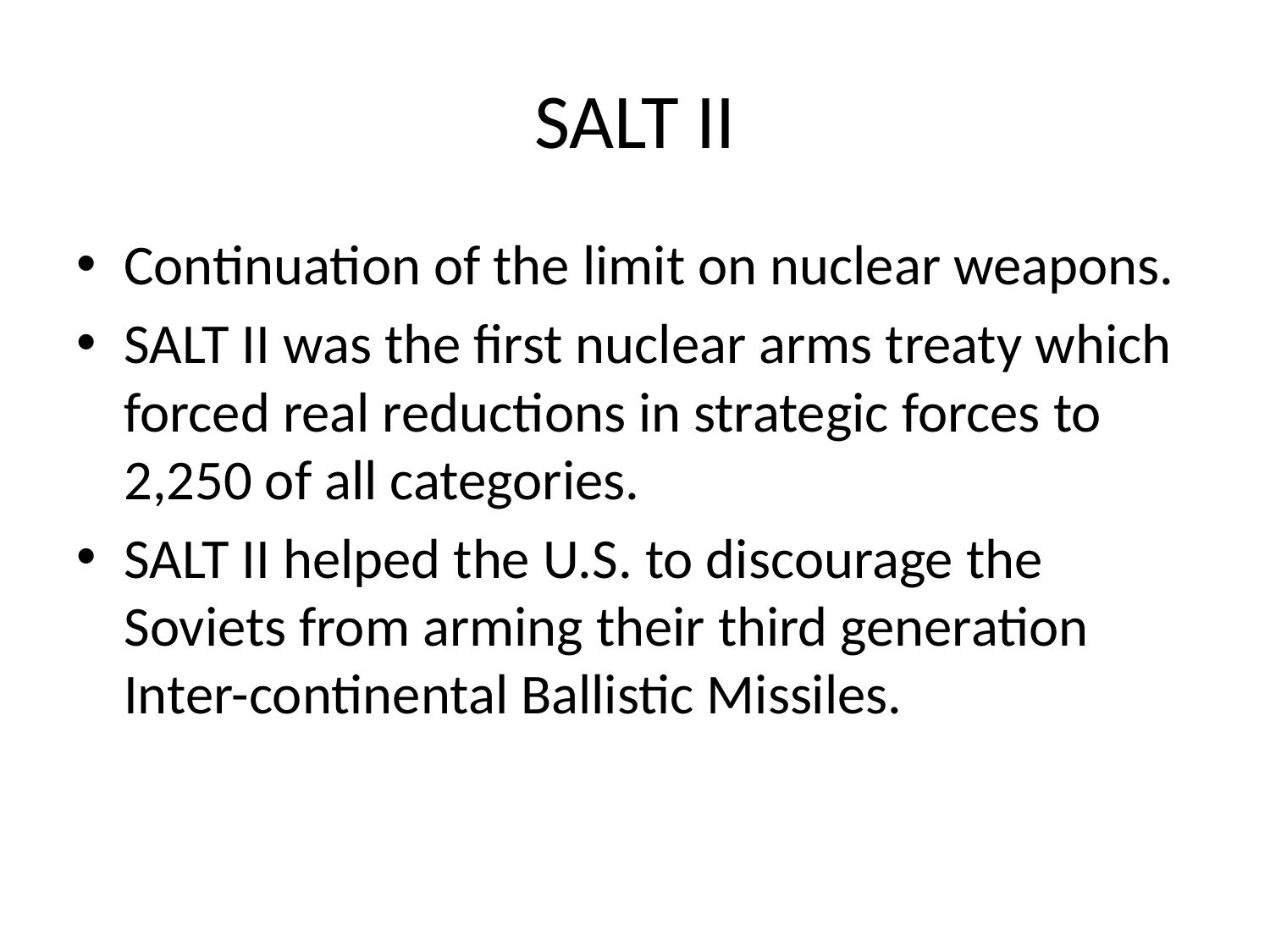

# SALT II
Continuation of the limit on nuclear weapons.
SALT II was the first nuclear arms treaty which forced real reductions in strategic forces to 2,250 of all categories.
SALT II helped the U.S. to discourage the Soviets from arming their third generation Inter-continental Ballistic Missiles.